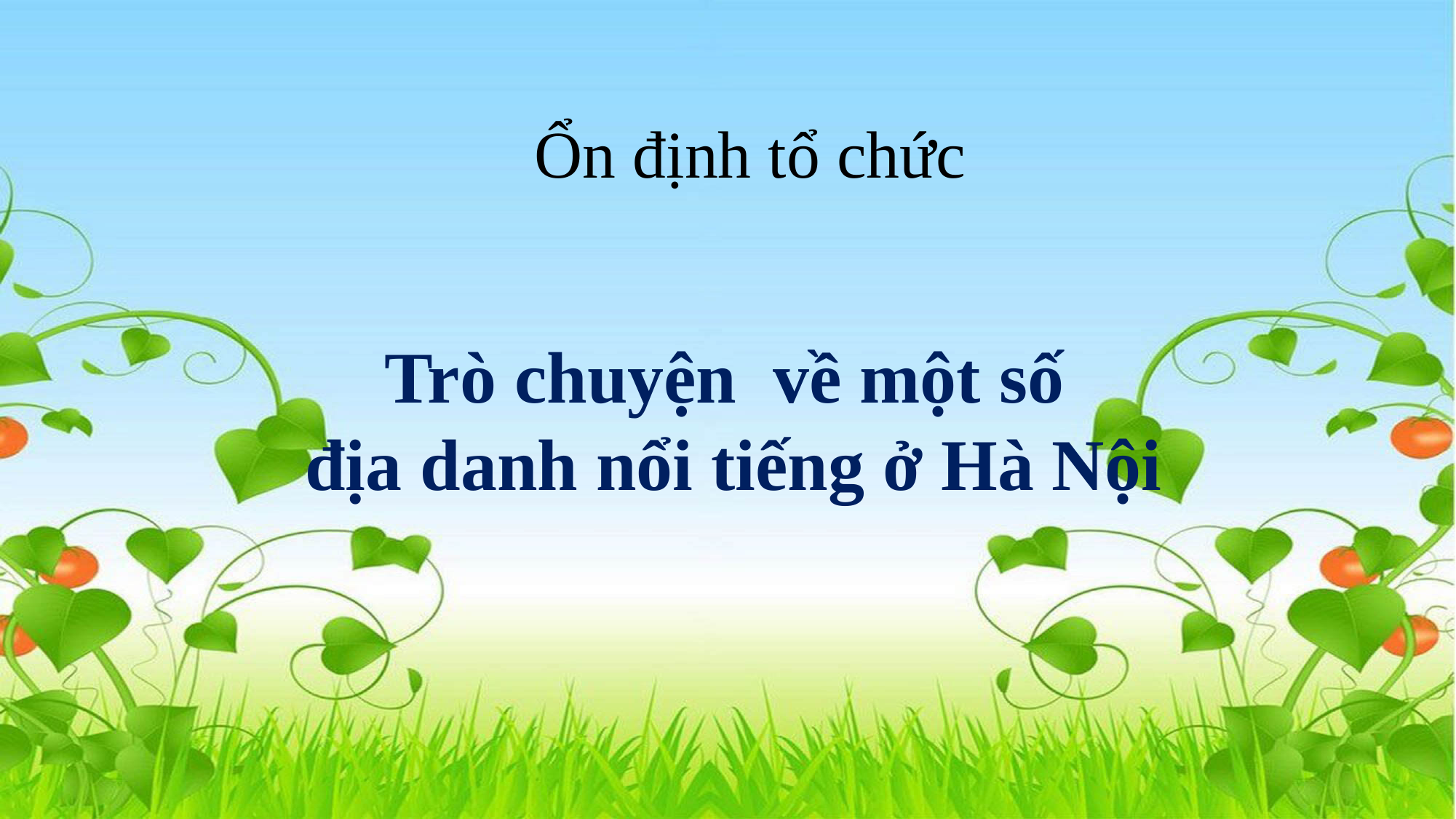

Ổn định tổ chức
Trò chuyện  về một số
 địa danh nổi tiếng ở Hà Nội